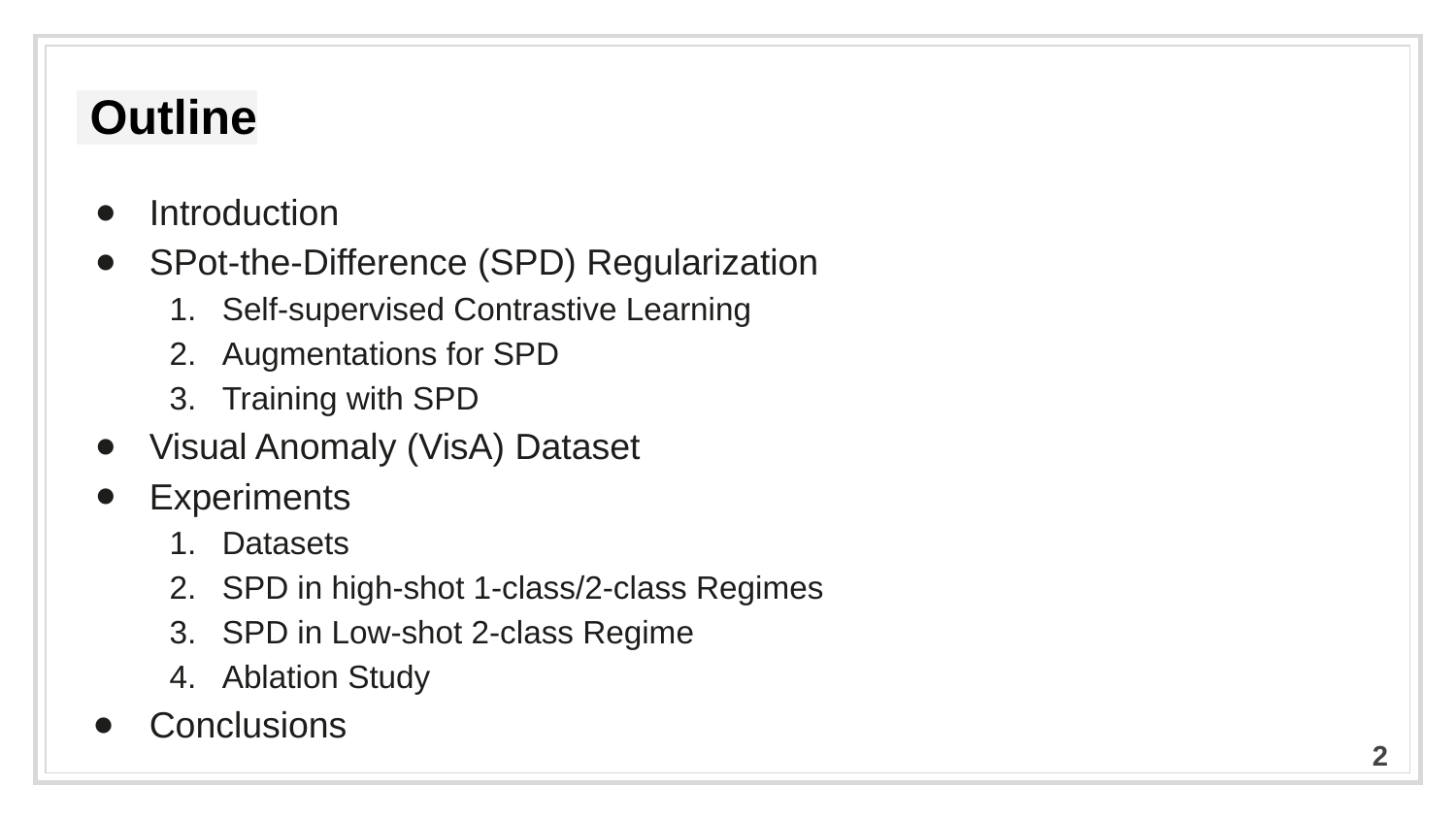

# Outline
Introduction
SPot-the-Difference (SPD) Regularization
Self-supervised Contrastive Learning
Augmentations for SPD
Training with SPD
Visual Anomaly (VisA) Dataset
Experiments
Datasets
SPD in high-shot 1-class/2-class Regimes
SPD in Low-shot 2-class Regime
Ablation Study
Conclusions
2